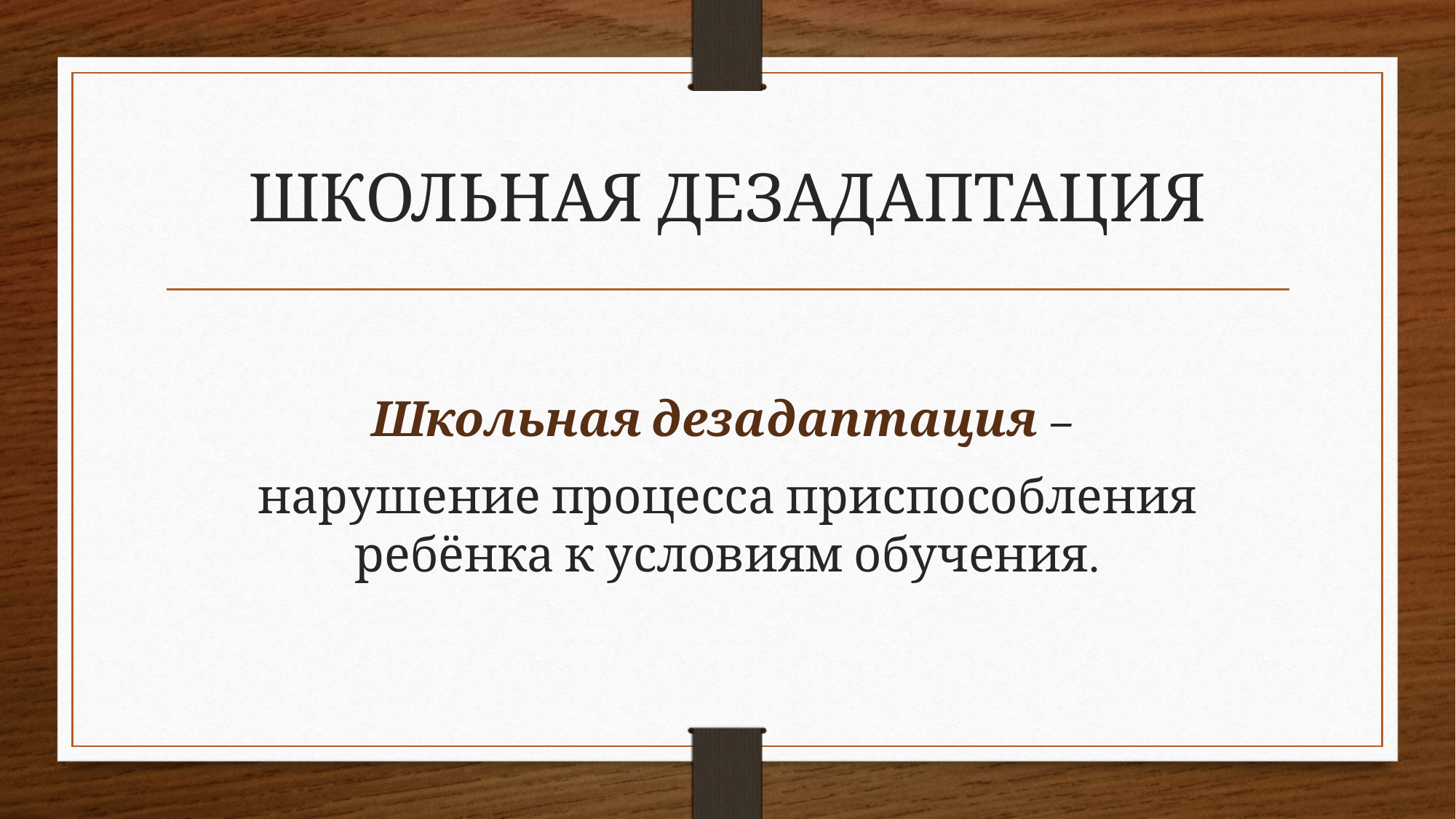

# ШКОЛЬНАЯ ДЕЗАДАПТАЦИЯ

Школьная дезадаптация –
нарушение процесса приспособления ребёнка к условиям обучения.